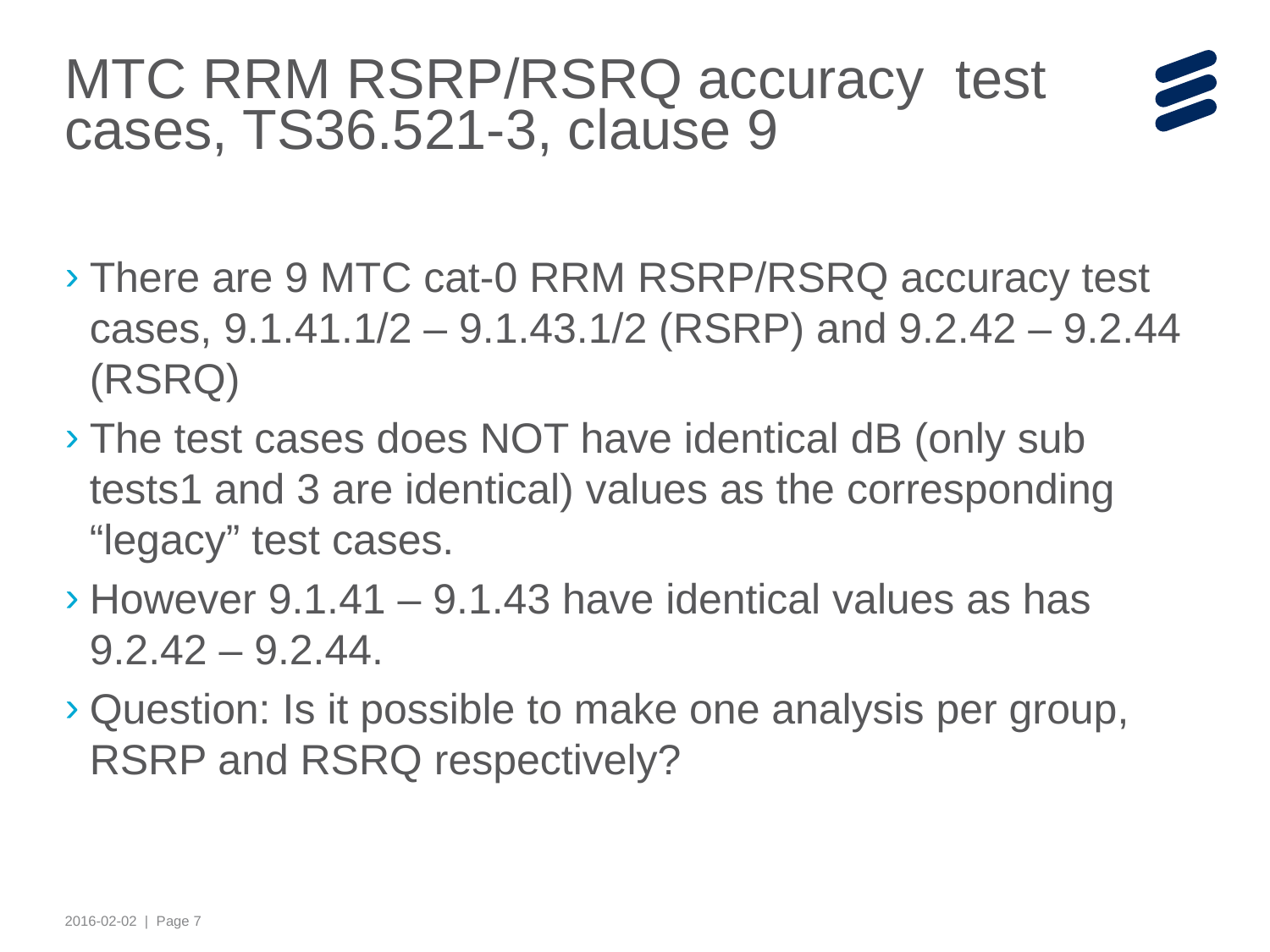

# MTC RRM RSRP/RSRQ accuracy  test cases, TS36.521-3, clause 9
There are 9 MTC cat-0 RRM RSRP/RSRQ accuracy test cases, 9.1.41.1/2 – 9.1.43.1/2 (RSRP) and 9.2.42 – 9.2.44 (RSRQ)
The test cases does NOT have identical dB (only sub tests1 and 3 are identical) values as the corresponding “legacy” test cases.
However 9.1.41 – 9.1.43 have identical values as has 9.2.42 – 9.2.44.
Question: Is it possible to make one analysis per group,  RSRP and RSRQ respectively?